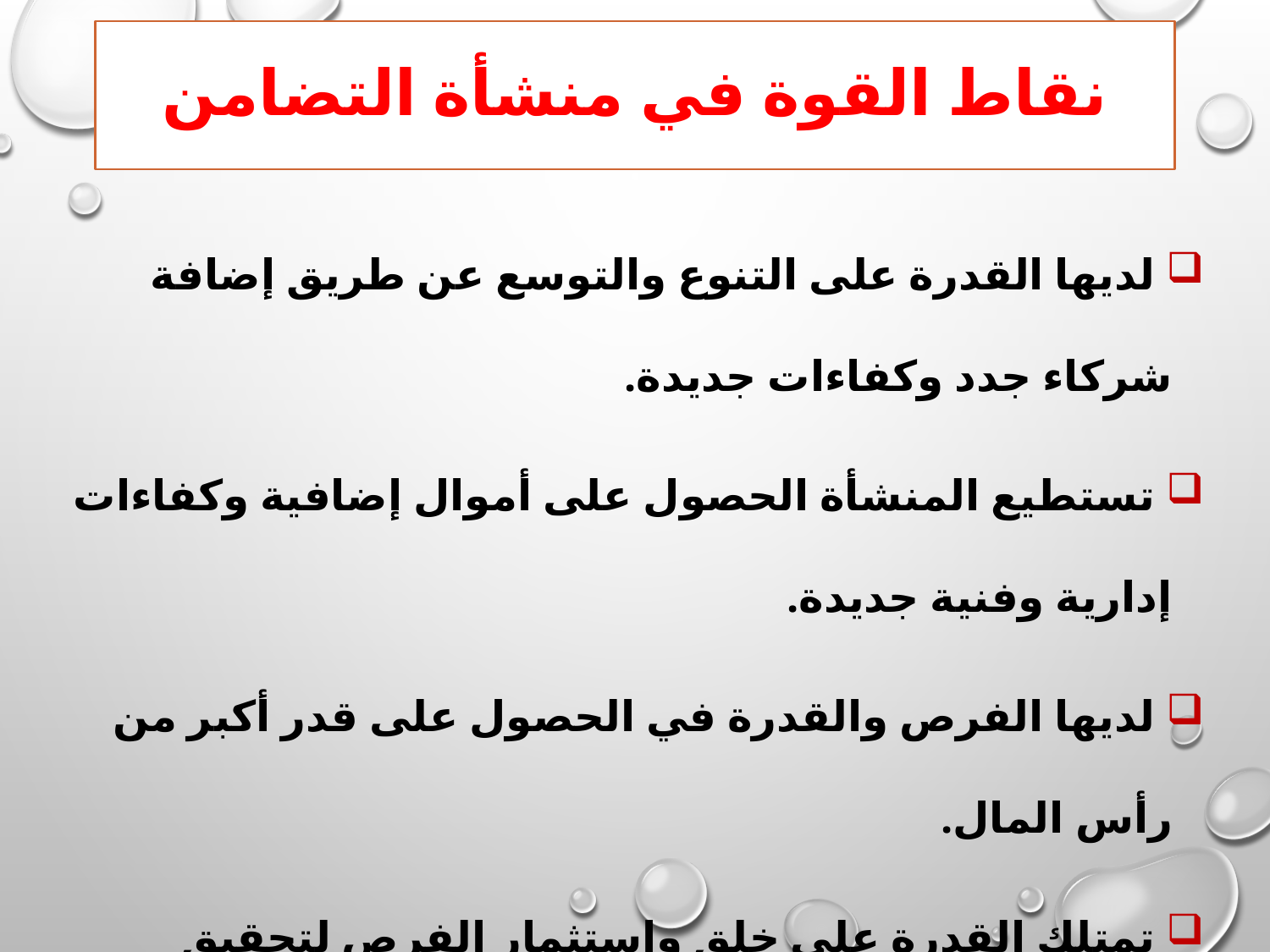

# نقاط القوة في منشأة التضامن
 لديها القدرة على التنوع والتوسع عن طريق إضافة شركاء جدد وكفاءات جديدة.
 تستطيع المنشأة الحصول على أموال إضافية وكفاءات إدارية وفنية جديدة.
 لديها الفرص والقدرة في الحصول على قدر أكبر من رأس المال.
 تمتلك القدرة على خلق واستثمار الفرص لتحقيق مستويات أعلى من الأرباح.
 لديها من الإمكانيات للتحرك السريع واغتنام الفرص المتاحة أمامها.